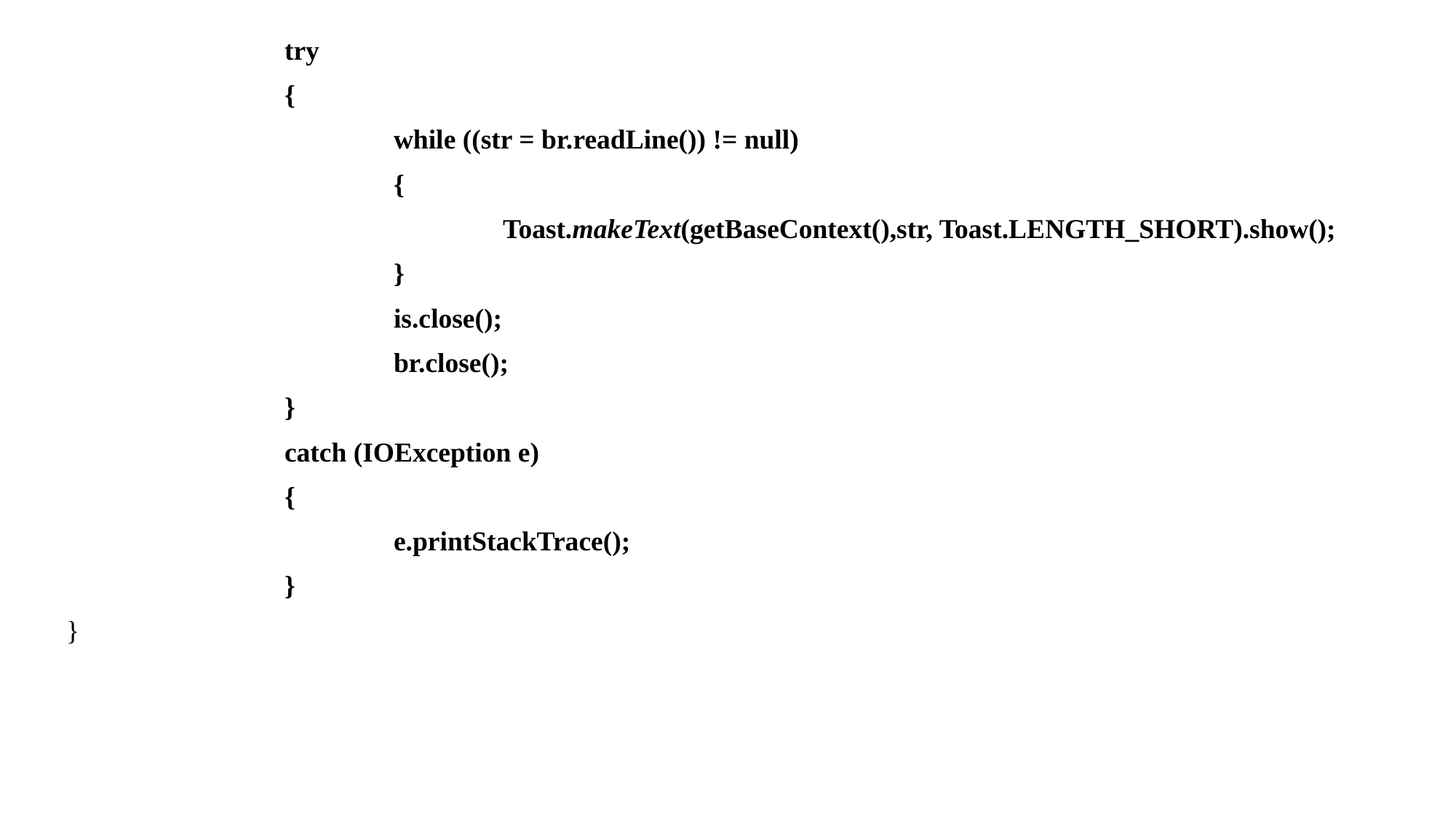

try
		{
			while ((str = br.readLine()) != null)
			{
				Toast.makeText(getBaseContext(),str, Toast.LENGTH_SHORT).show();
			}
			is.close();
			br.close();
		}
		catch (IOException e)
		{
			e.printStackTrace();
		}
}